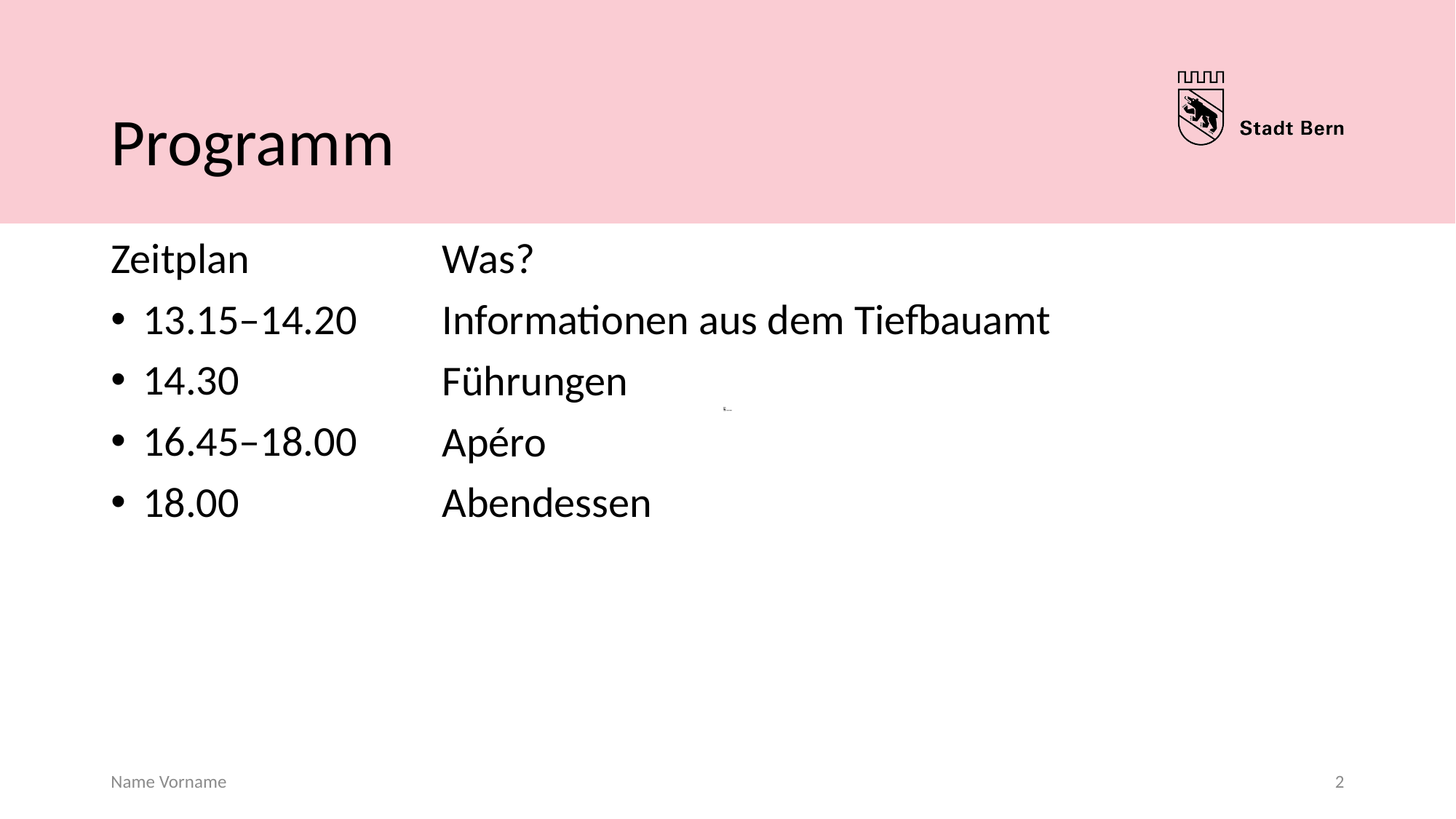

# Programm
Zeitplan
13.15–14.20
14.30
16.45–18.00
18.00
Was?
Informationen aus dem Tiefbauamt
Führungen
Apéro
Abendessen
Name Vorname
2